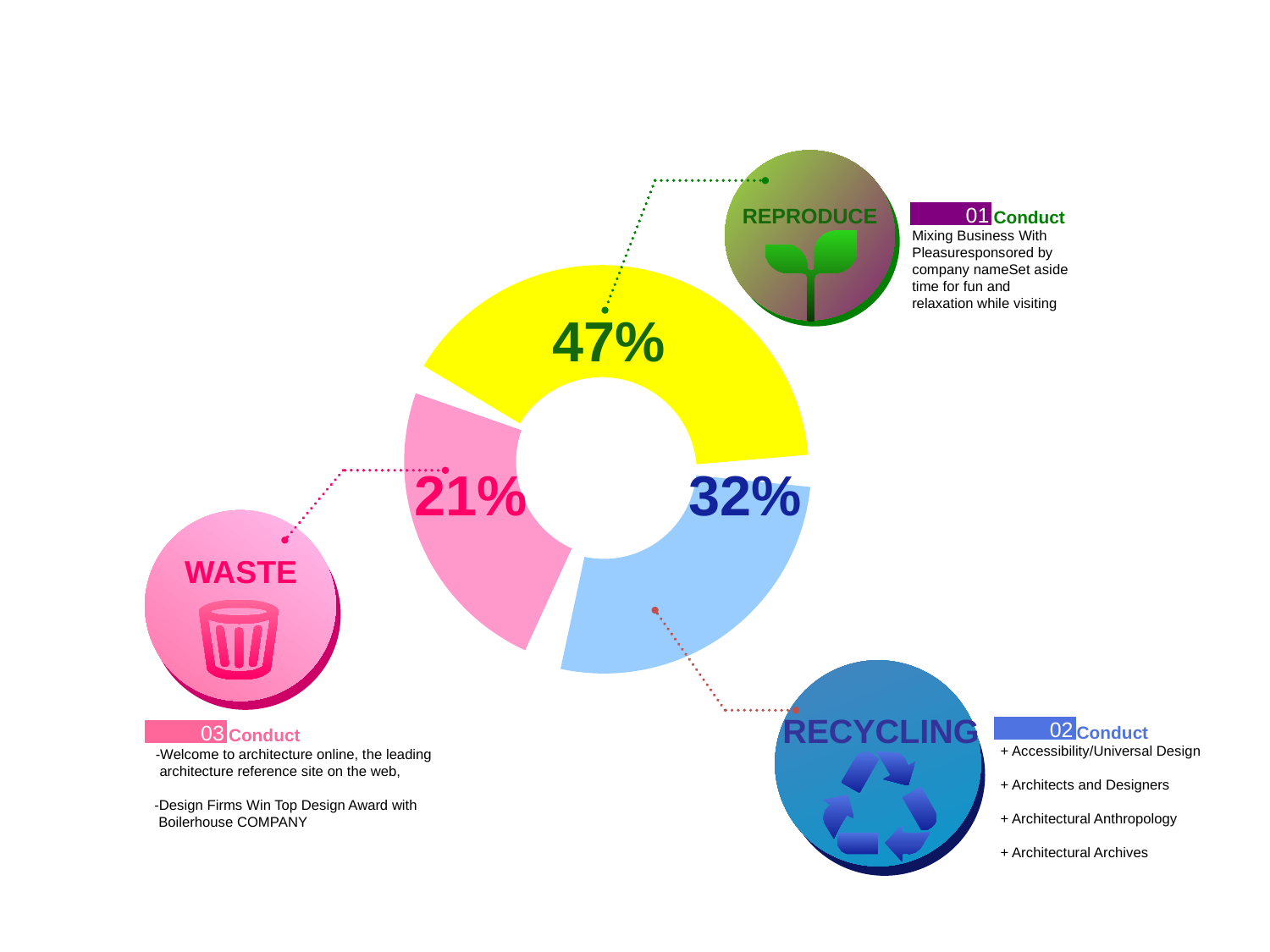

01
Conduct

Mixing Business With
Pleasuresponsored by
company nameSet aside
time for fun and
relaxation while visiting
REPRODUCE

47%
21%
32%

WASTE

RECYCLING

02
03
Conduct

Conduct

+ Accessibility/Universal Design

+ Architects and Designers

+ Architectural Anthropology

+ Architectural Archives
-Welcome to architecture online, the leading
 architecture reference site on the web,
-Design Firms Win Top Design Award with
 Boilerhouse COMPANY